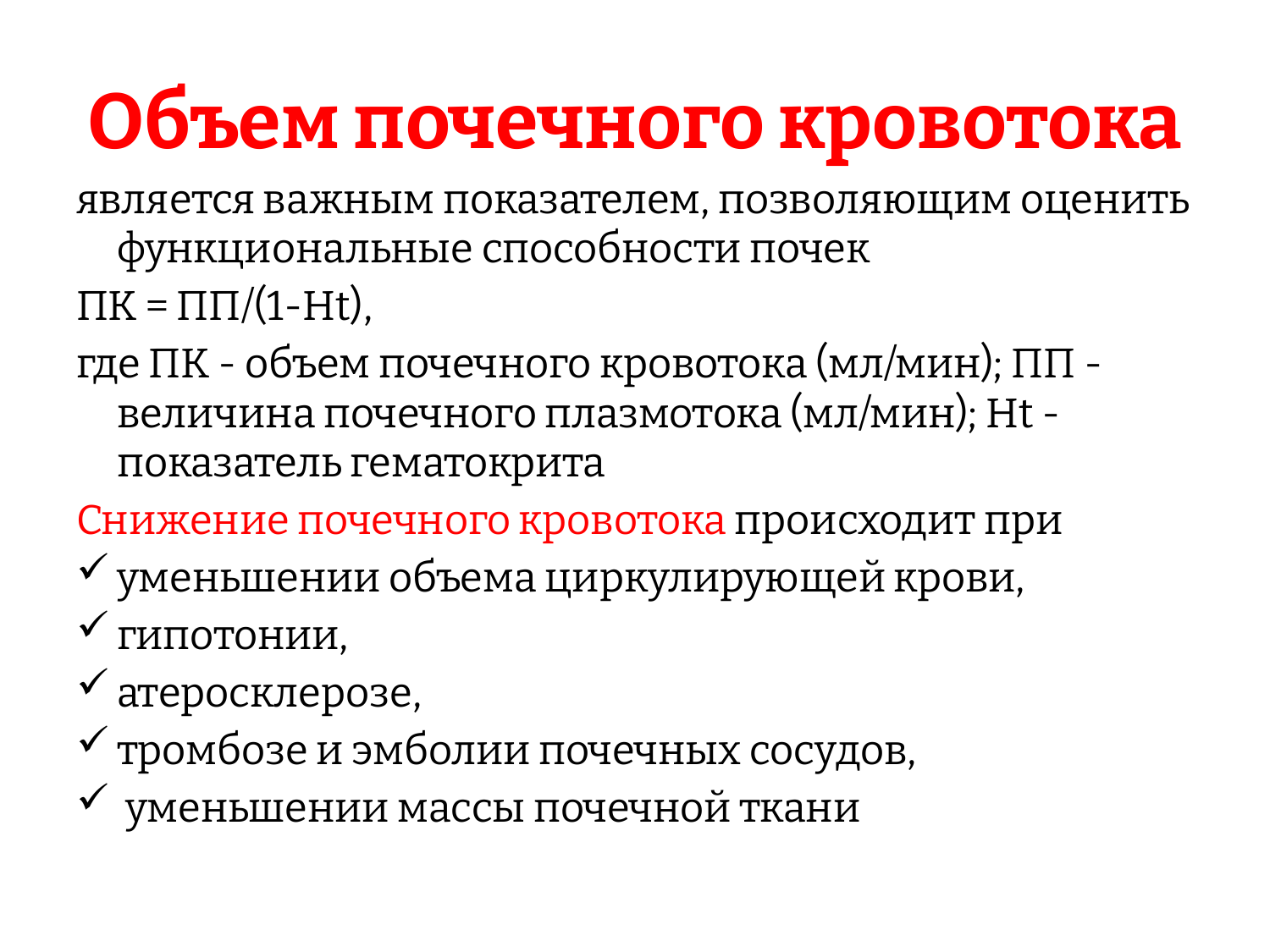

# Объем почечного кровотока
является важным показателем, позволяющим оценить функциональные способности почек
ПК = ПП/(1-Ht),
где ПК - объем почечного кровотока (мл/мин); ПП - величина почечного плазмотока (мл/мин); Ht - показатель гематокрита
Снижение почечного кровотока происходит при
уменьшении объема циркулирующей крови,
гипотонии,
атеросклерозе,
тромбозе и эмболии почечных сосудов,
 уменьшении массы почечной ткани